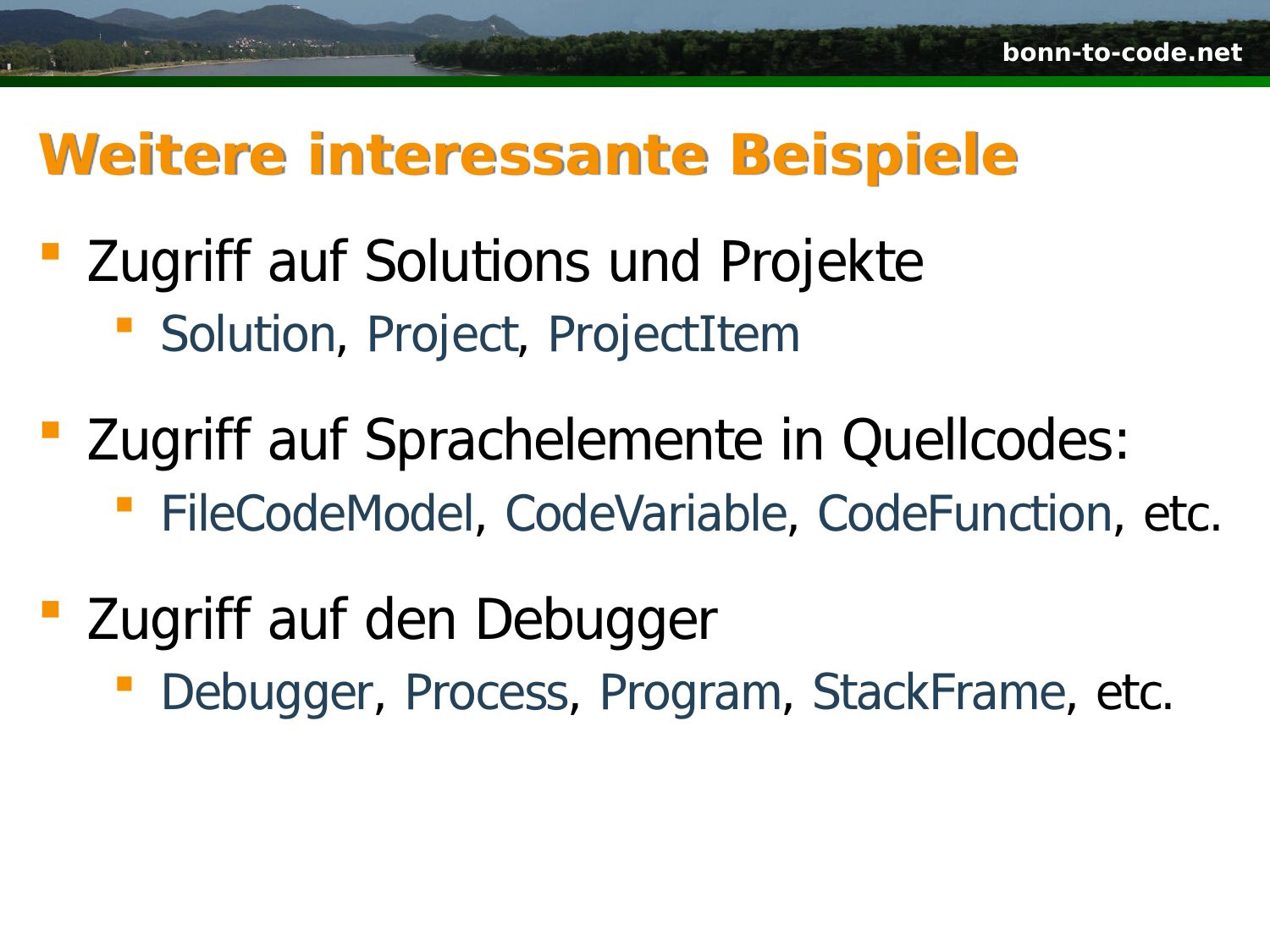

# Weitere interessante Beispiele
Zugriff auf Solutions und Projekte
Solution, Project, ProjectItem
Zugriff auf Sprachelemente in Quellcodes:
FileCodeModel, CodeVariable, CodeFunction, etc.
Zugriff auf den Debugger
Debugger, Process, Program, StackFrame, etc.